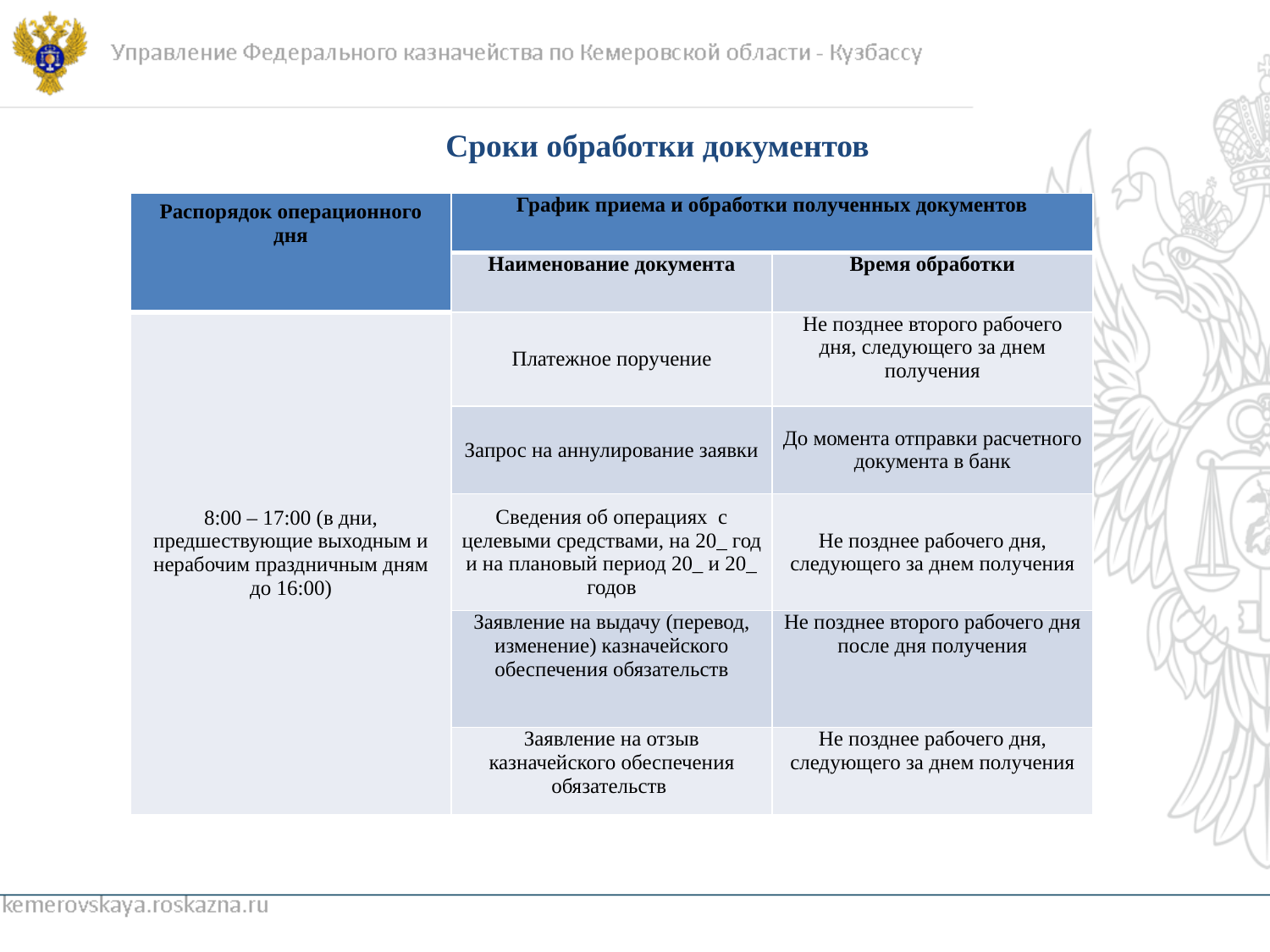

Сроки обработки документов
| Распорядок операционного дня | График приема и обработки полученных документов |  |
| --- | --- | --- |
|  | Наименование документа | Время обработки |
| 8:00 – 17:00 (в дни, предшествующие выходным и нерабочим праздничным дням до 16:00) | Платежное поручение | Не позднее второго рабочего дня, следующего за днем получения |
|  | Запрос на аннулирование заявки | До момента отправки расчетного документа в банк |
|  | Сведения об операциях с целевыми средствами, на 20\_ год и на плановый период 20\_ и 20\_ годов | Не позднее рабочего дня, следующего за днем получения |
|  | Заявление на выдачу (перевод, изменение) казначейского обеспечения обязательств | Не позднее второго рабочего дня после дня получения |
|  | Заявление на отзыв казначейского обеспечения обязательств | Не позднее рабочего дня, следующего за днем получения |
20
kemerovskaya.roskazna.ru
Управление Федерального казначейства по Кемеровской области - Кузбассу